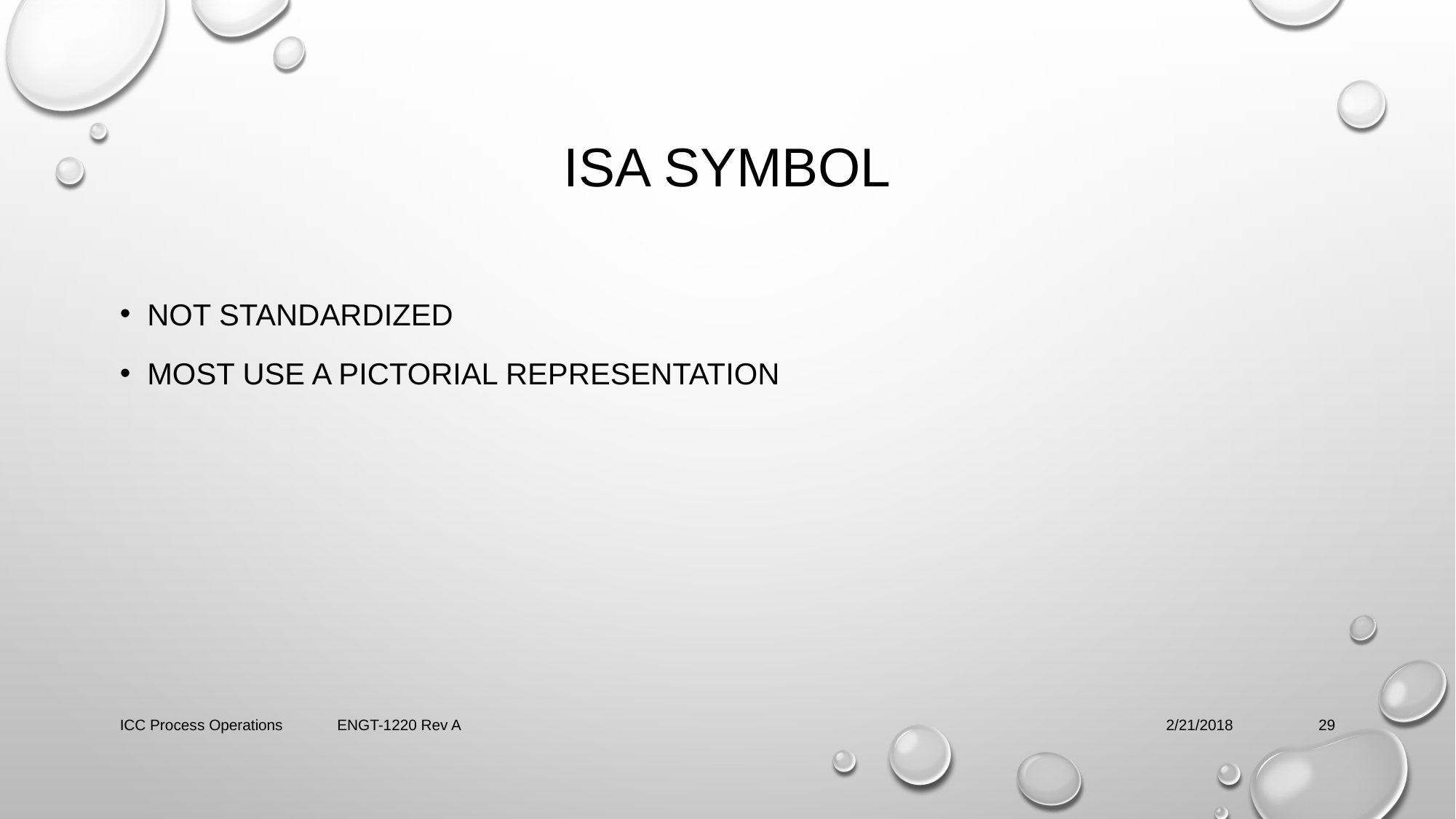

# Isa symbol
Not standardized
Most use a pictorial representation
ICC Process Operations             ENGT-1220 Rev A
2/21/2018
29